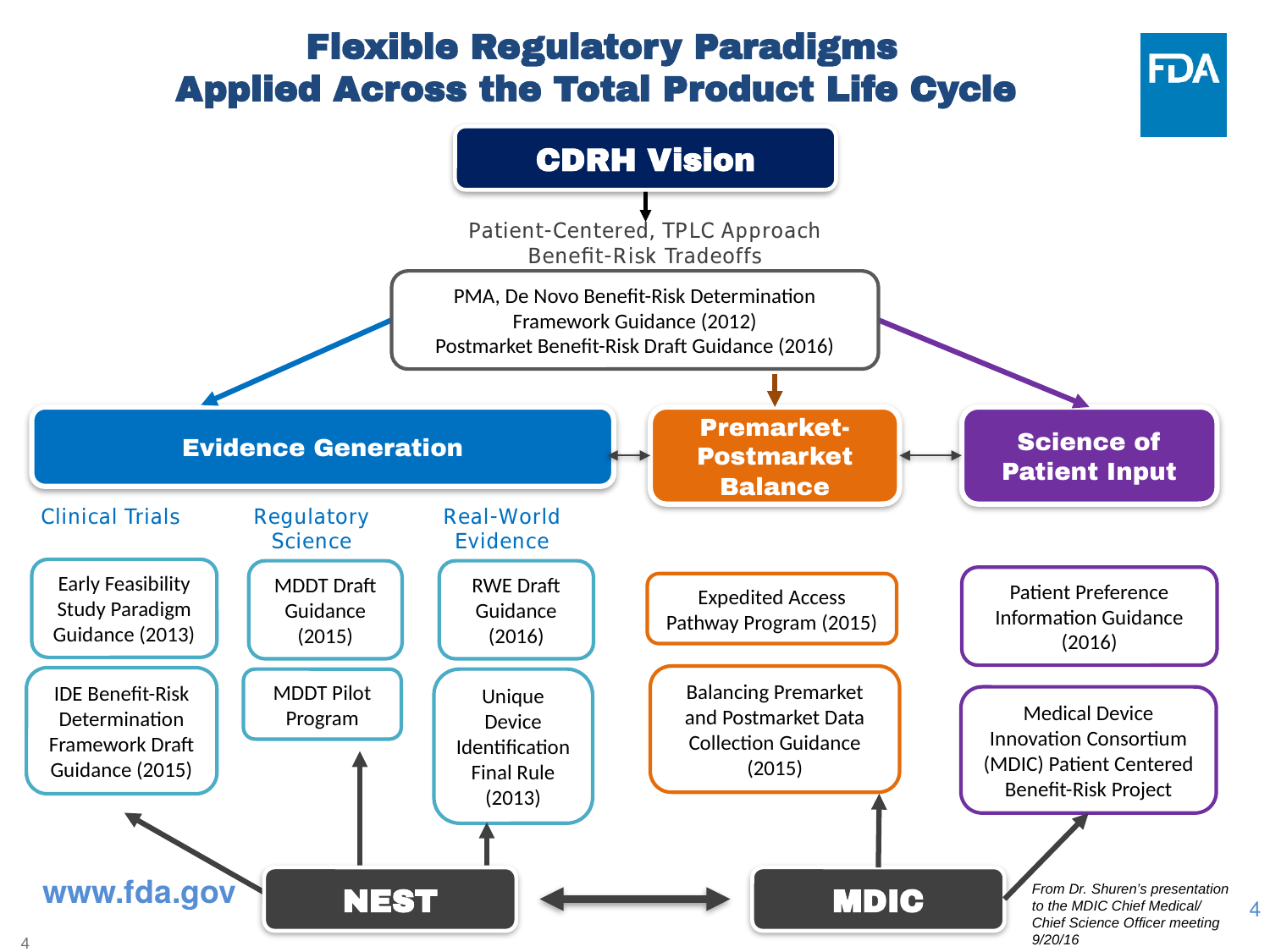

# Flexible Regulatory Paradigms Applied Across the Total Product Life Cycle
CDRH Vision
Patient-Centered, TPLC Approach
Benefit-Risk Tradeoffs
PMA, De Novo Benefit-Risk Determination Framework Guidance (2012)
Postmarket Benefit-Risk Draft Guidance (2016)
Evidence Generation
Premarket-Postmarket Balance
Science of Patient Input
Clinical Trials
Regulatory Science
Real-World Evidence
Early Feasibility Study Paradigm Guidance (2013)
MDDT Draft Guidance (2015)
RWE Draft Guidance (2016)
Patient Preference Information Guidance (2016)
Expedited Access Pathway Program (2015)
Balancing Premarket and Postmarket Data Collection Guidance (2015)
IDE Benefit-Risk Determination Framework Draft Guidance (2015)
MDDT Pilot Program
Unique Device Identification Final Rule (2013)
Medical Device Innovation Consortium (MDIC) Patient Centered Benefit-Risk Project
www.fda.gov
NEST
MDIC
From Dr. Shuren’s presentation to the MDIC Chief Medical/ Chief Science Officer meeting 9/20/16